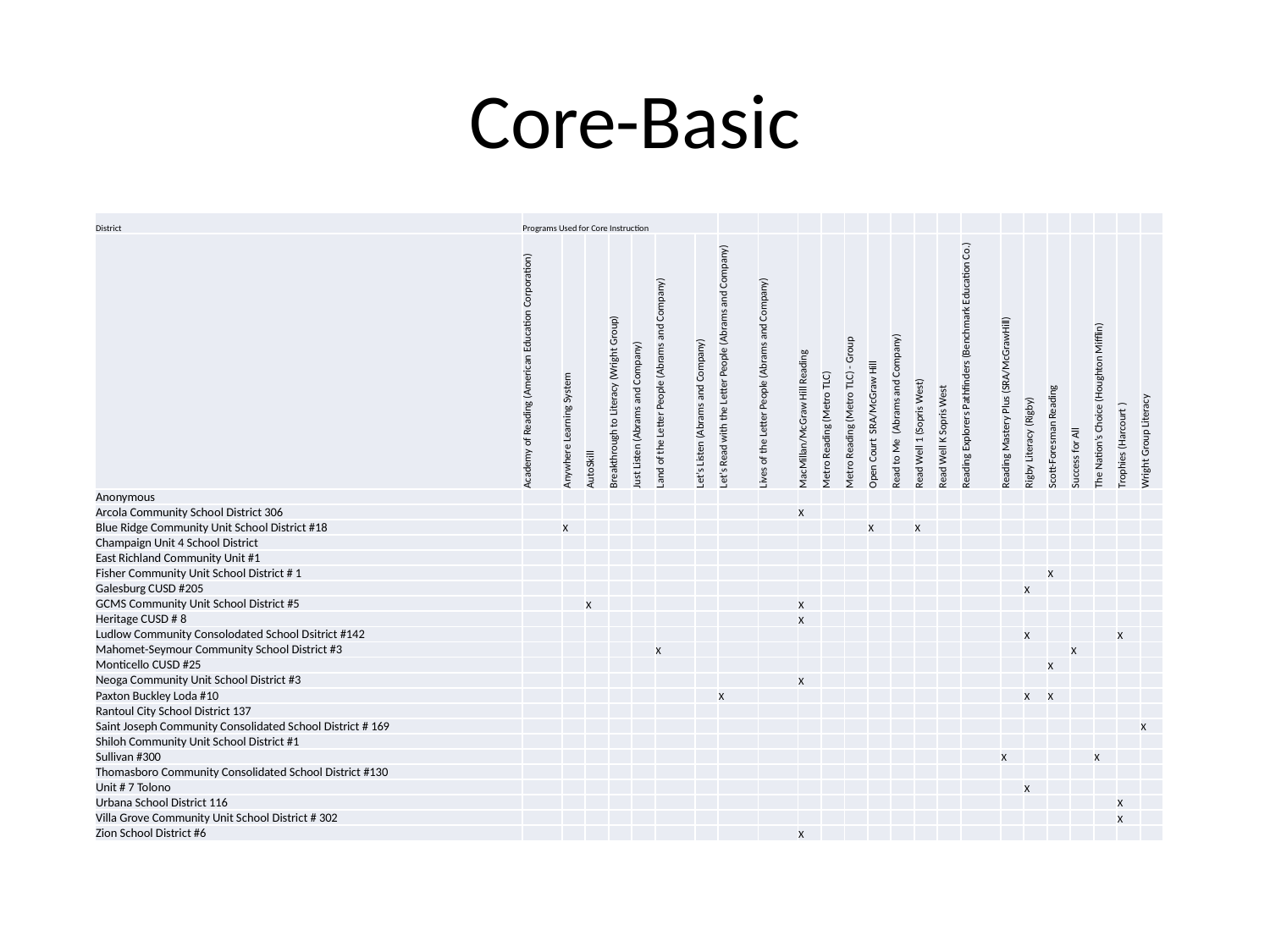

# Core-Basic
| District | Programs Used for Core Instruction |  |  |  |  |  |  |  |  |  |  |  |  |  |  |  |  |  |  |  |  |  |  |  |
| --- | --- | --- | --- | --- | --- | --- | --- | --- | --- | --- | --- | --- | --- | --- | --- | --- | --- | --- | --- | --- | --- | --- | --- | --- |
|  | Academy of Reading (American Education Corporation) | Anywhere Learning System | AutoSkill | Breakthrough to Literacy (Wright Group) | Just Listen (Abrams and Company) | Land of the Letter People (Abrams and Company) | Let’s Listen (Abrams and Company) | Let’s Read with the Letter People (Abrams and Company) | Lives of the Letter People (Abrams and Company) | MacMillan/McGraw Hill Reading | Metro Reading (Metro TLC) | Metro Reading (Metro TLC) - Group | Open Court SRA/McGraw Hill | Read to Me (Abrams and Company) | Read Well 1 (Sopris West) | Read Well K Sopris West | Reading Explorers Pathfinders (Benchmark Education Co.) | Reading Mastery Plus (SRA/McGrawHill) | Rigby Literacy (Rigby) | Scott-Foresman Reading | Success for All | The Nation’s Choice (Houghton Mifflin) | Trophies (Harcourt ) | Wright Group Literacy |
| Anonymous |  |  |  |  |  |  |  |  |  |  |  |  |  |  |  |  |  |  |  |  |  |  |  |  |
| Arcola Community School District 306 |  |  |  |  |  |  |  |  |  | X |  |  |  |  |  |  |  |  |  |  |  |  |  |  |
| Blue Ridge Community Unit School District #18 |  | X |  |  |  |  |  |  |  |  |  |  | X |  | X |  |  |  |  |  |  |  |  |  |
| Champaign Unit 4 School District |  |  |  |  |  |  |  |  |  |  |  |  |  |  |  |  |  |  |  |  |  |  |  |  |
| East Richland Community Unit #1 |  |  |  |  |  |  |  |  |  |  |  |  |  |  |  |  |  |  |  |  |  |  |  |  |
| Fisher Community Unit School District # 1 |  |  |  |  |  |  |  |  |  |  |  |  |  |  |  |  |  |  |  | X |  |  |  |  |
| Galesburg CUSD #205 |  |  |  |  |  |  |  |  |  |  |  |  |  |  |  |  |  |  | X |  |  |  |  |  |
| GCMS Community Unit School District #5 |  |  | X |  |  |  |  |  |  | X |  |  |  |  |  |  |  |  |  |  |  |  |  |  |
| Heritage CUSD # 8 |  |  |  |  |  |  |  |  |  | X |  |  |  |  |  |  |  |  |  |  |  |  |  |  |
| Ludlow Community Consolodated School Dsitrict #142 |  |  |  |  |  |  |  |  |  |  |  |  |  |  |  |  |  |  | X |  |  |  | X |  |
| Mahomet-Seymour Community School District #3 |  |  |  |  |  | X |  |  |  |  |  |  |  |  |  |  |  |  |  |  | X |  |  |  |
| Monticello CUSD #25 |  |  |  |  |  |  |  |  |  |  |  |  |  |  |  |  |  |  |  | X |  |  |  |  |
| Neoga Community Unit School District #3 |  |  |  |  |  |  |  |  |  | X |  |  |  |  |  |  |  |  |  |  |  |  |  |  |
| Paxton Buckley Loda #10 |  |  |  |  |  |  |  | X |  |  |  |  |  |  |  |  |  |  | X | X |  |  |  |  |
| Rantoul City School District 137 |  |  |  |  |  |  |  |  |  |  |  |  |  |  |  |  |  |  |  |  |  |  |  |  |
| Saint Joseph Community Consolidated School District # 169 |  |  |  |  |  |  |  |  |  |  |  |  |  |  |  |  |  |  |  |  |  |  |  | X |
| Shiloh Community Unit School District #1 |  |  |  |  |  |  |  |  |  |  |  |  |  |  |  |  |  |  |  |  |  |  |  |  |
| Sullivan #300 |  |  |  |  |  |  |  |  |  |  |  |  |  |  |  |  |  | X |  |  |  | X |  |  |
| Thomasboro Community Consolidated School District #130 |  |  |  |  |  |  |  |  |  |  |  |  |  |  |  |  |  |  |  |  |  |  |  |  |
| Unit # 7 Tolono |  |  |  |  |  |  |  |  |  |  |  |  |  |  |  |  |  |  | X |  |  |  |  |  |
| Urbana School District 116 |  |  |  |  |  |  |  |  |  |  |  |  |  |  |  |  |  |  |  |  |  |  | X |  |
| Villa Grove Community Unit School District # 302 |  |  |  |  |  |  |  |  |  |  |  |  |  |  |  |  |  |  |  |  |  |  | X |  |
| Zion School District #6 |  |  |  |  |  |  |  |  |  | X |  |  |  |  |  |  |  |  |  |  |  |  |  |  |